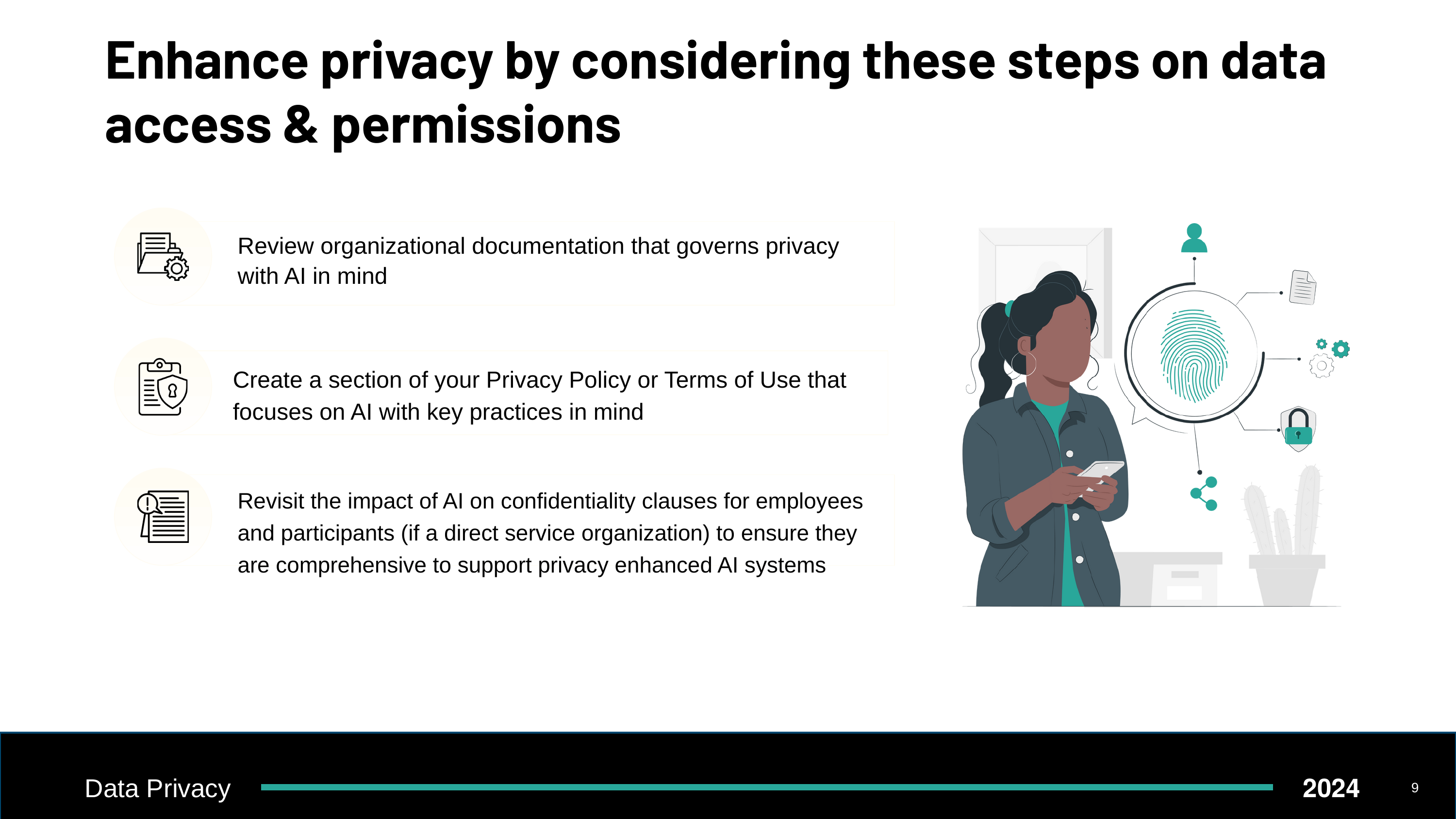

# Enhance privacy by considering these steps on data access & permissions

Review organizational documentation that governs privacy with AI in mind

Create a section of your Privacy Policy or Terms of Use that focuses on AI with key practices in mind

Revisit the impact of AI on confidentiality clauses for employees and participants (if a direct service organization) to ensure they are comprehensive to support privacy enhanced AI systems